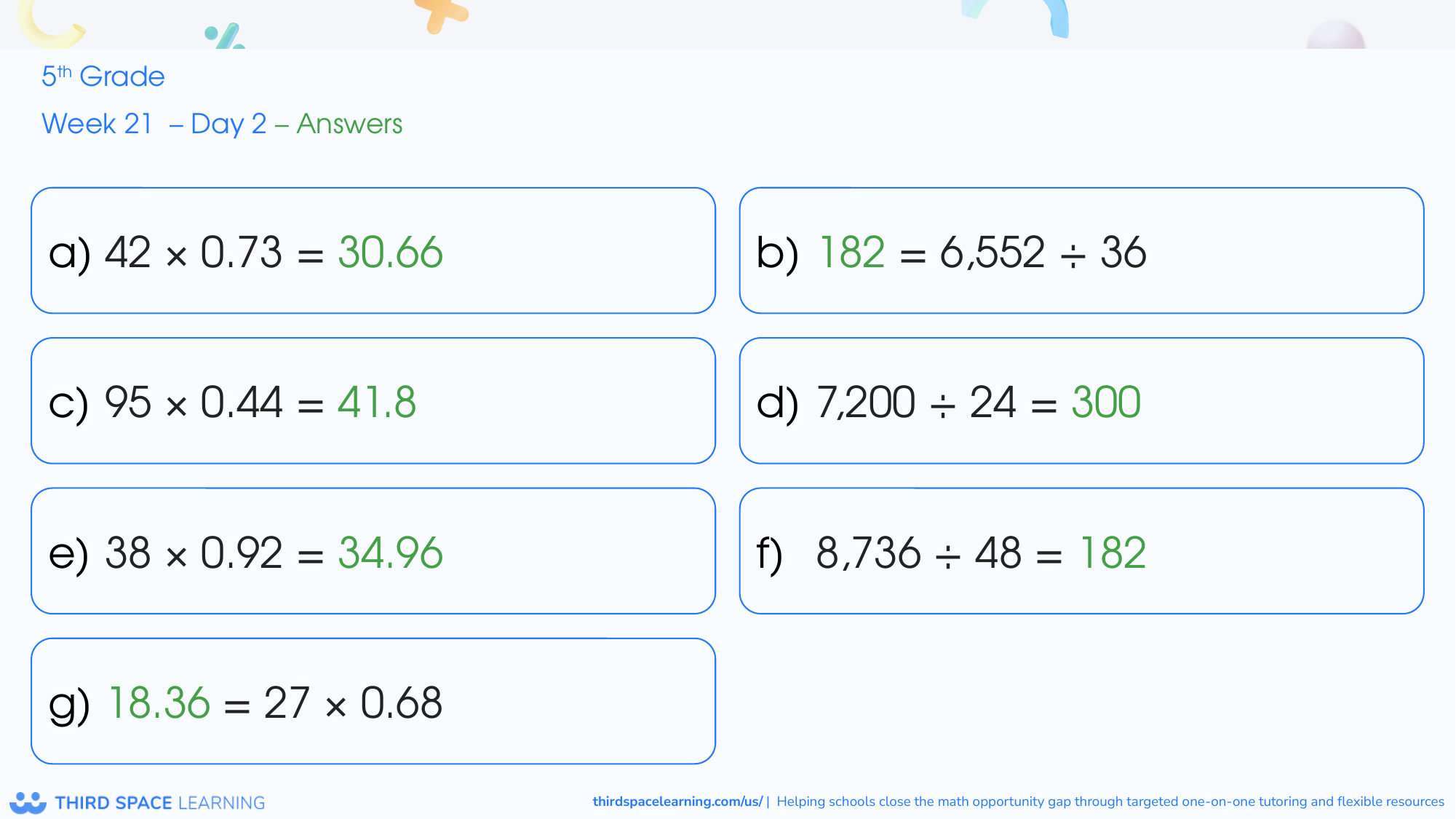

5th Grade
Week 21  – Day 2 – Answers
42 × 0.73 = 30.66
182 = 6,552 ÷ 36
95 × 0.44 = 41.8
7,200 ÷ 24 = 300
38 × 0.92 = 34.96
8,736 ÷ 48 = 182
18.36 = 27 × 0.68